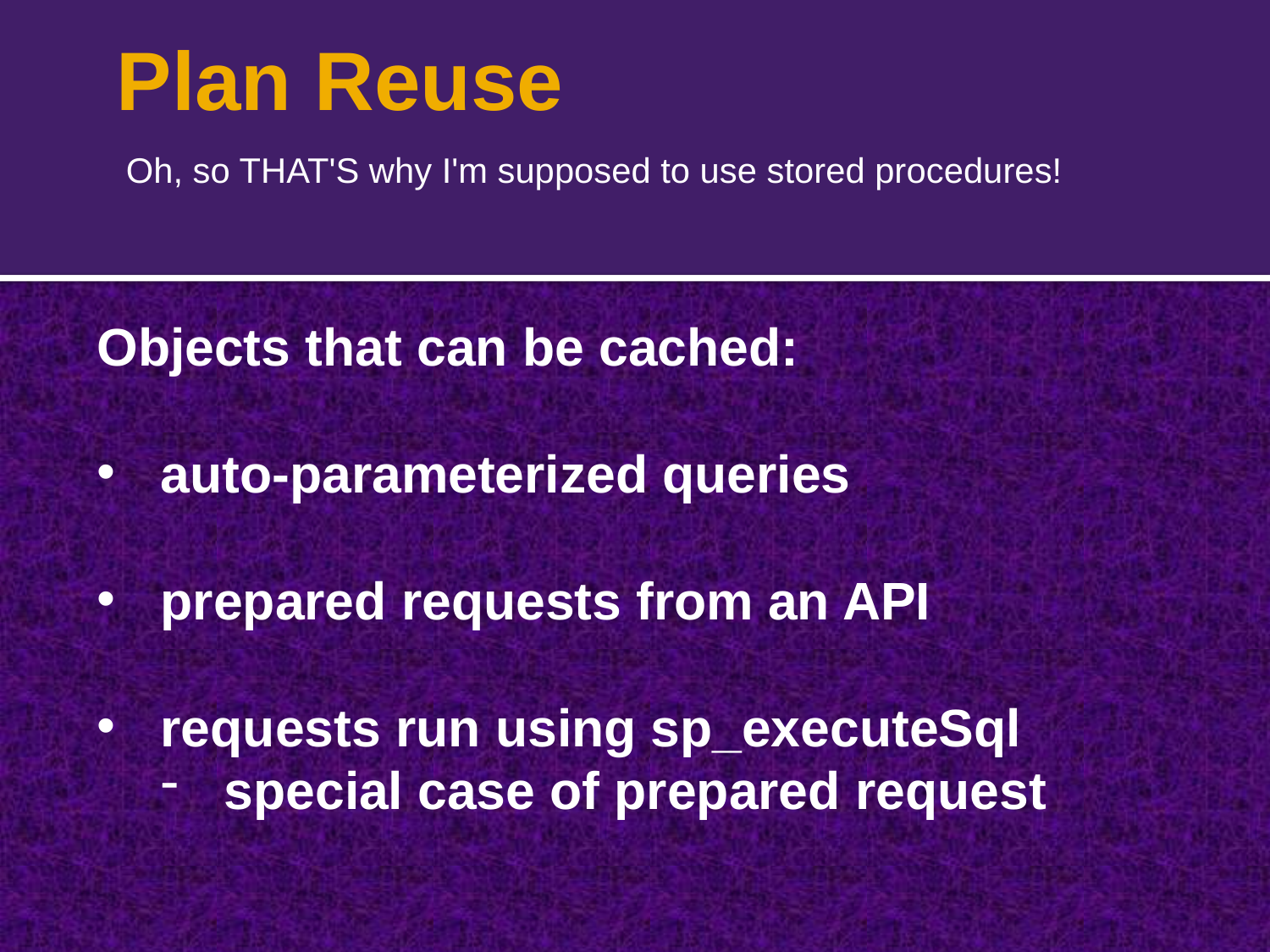

# Plan Reuse
Oh, so THAT'S why I'm supposed to use stored procedures!
Objects that can be cached:

auto-parameterized queries

prepared requests from an API

requests run using sp_executeSql
special case of prepared request